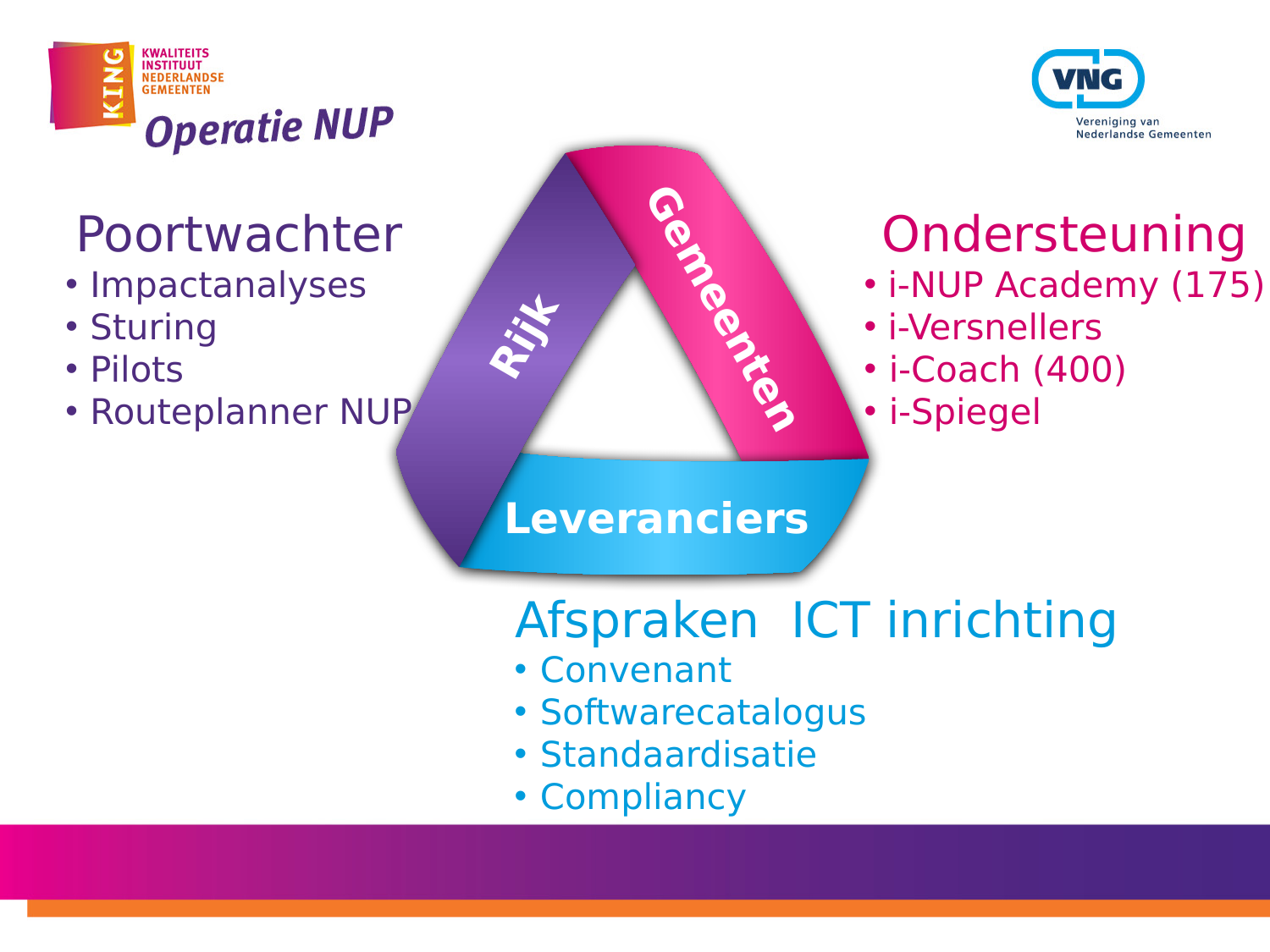

Gemeenten
Rijk

Leveranciers
Poortwachter
Ondersteuning
Impactanalyses
Sturing
Pilots
Routeplanner NUP
i-NUP Academy (175)
i-Versnellers
i-Coach (400)
i-Spiegel

Afspraken  ICT inrichting
Convenant
Softwarecatalogus
Standaardisatie
Compliancy